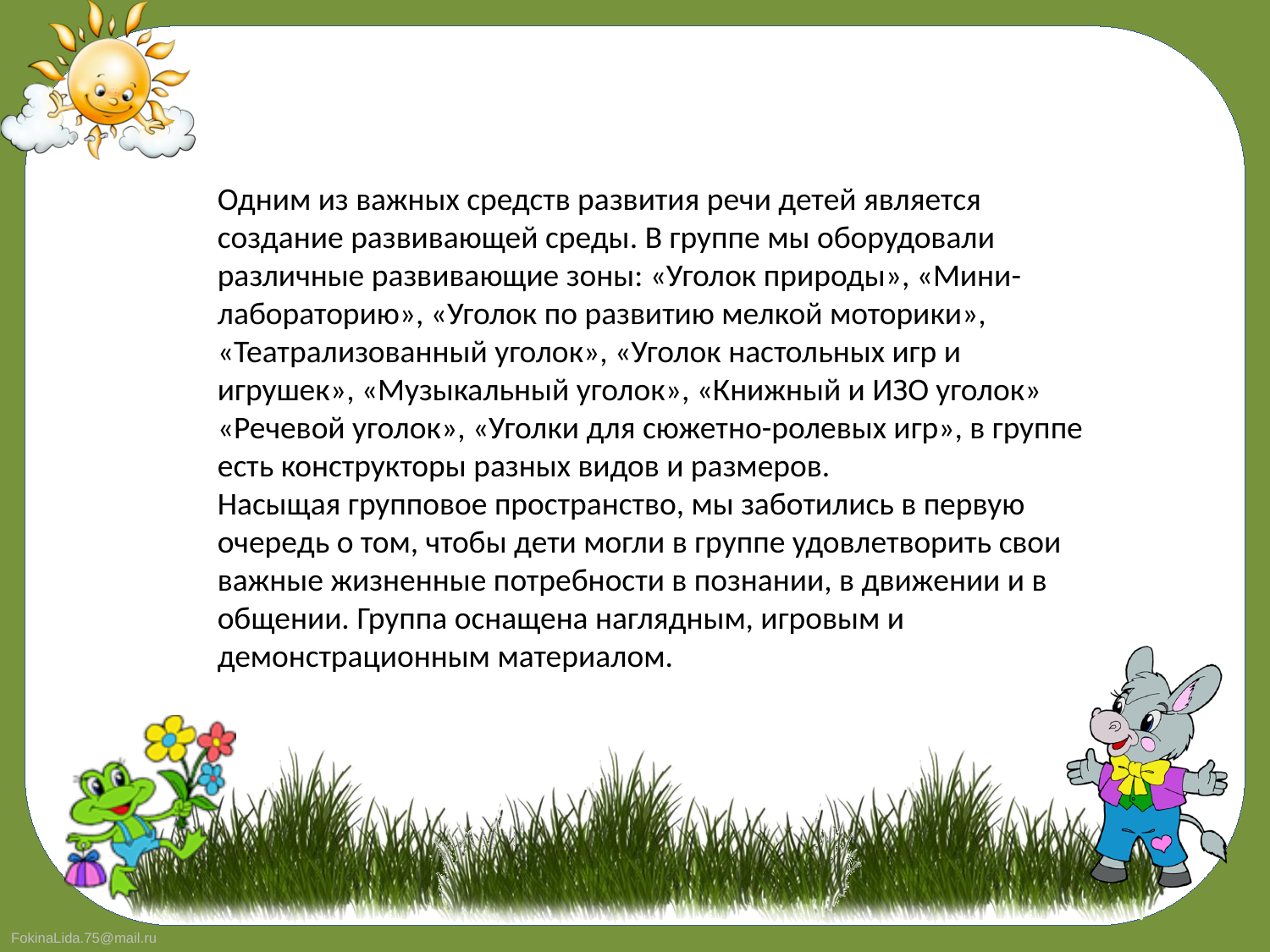

Одним из важных средств развития речи детей является создание развивающей среды. В группе мы оборудовали различные развивающие зоны: «Уголок природы», «Мини-лабораторию», «Уголок по развитию мелкой моторики», «Театрализованный уголок», «Уголок настольных игр и игрушек», «Музыкальный уголок», «Книжный и ИЗО уголок» «Речевой уголок», «Уголки для сюжетно-ролевых игр», в группе есть конструкторы разных видов и размеров.
Насыщая групповое пространство, мы заботились в первую очередь о том, чтобы дети могли в группе удовлетворить свои важные жизненные потребности в познании, в движении и в общении. Группа оснащена наглядным, игровым и демонстрационным материалом.